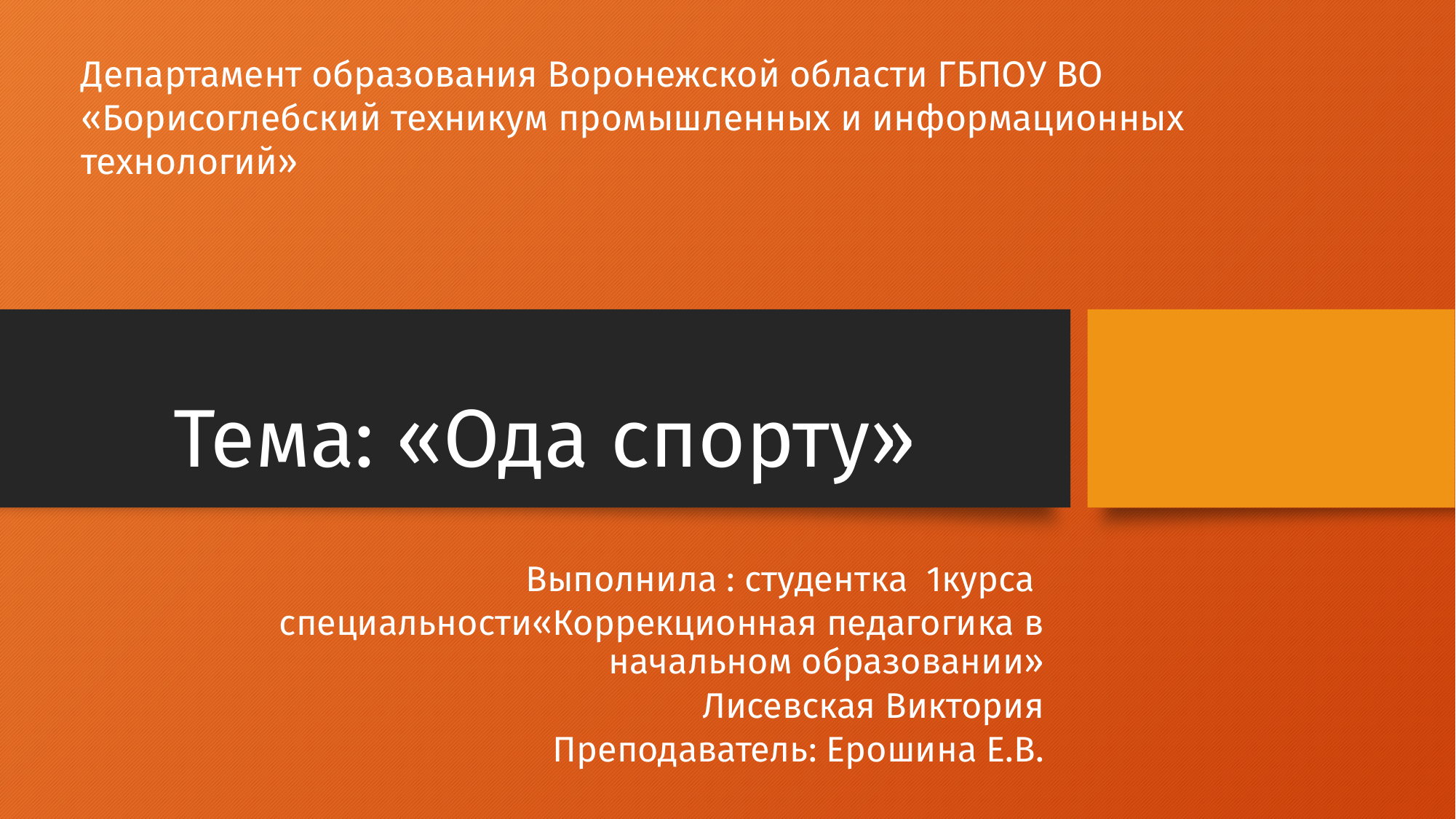

Департамент образования Воронежской области ГБПОУ ВО
«Борисоглебский техникум промышленных и информационных технологий»
# Тема: «Ода спорту»
Выполнила : студентка  1курса
специальности«Коррекционная педагогика в начальном образовании»
Лисевская Виктория
Преподаватель: Ерошина Е.В.